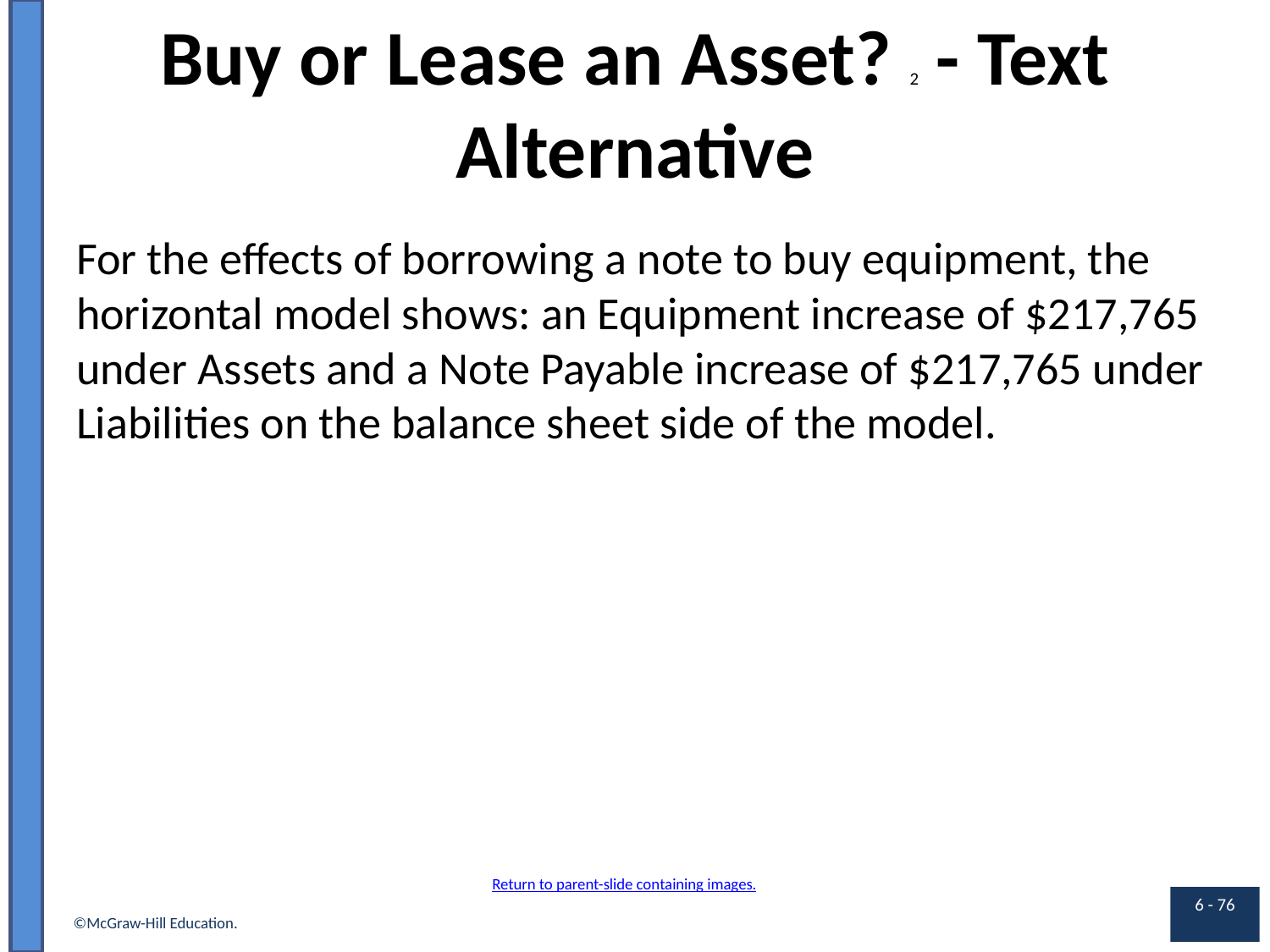

# Buy or Lease an Asset? 2 - Text Alternative
For the effects of borrowing a note to buy equipment, the horizontal model shows: an Equipment increase of $217,765 under Assets and a Note Payable increase of $217,765 under Liabilities on the balance sheet side of the model.
Return to parent-slide containing images.